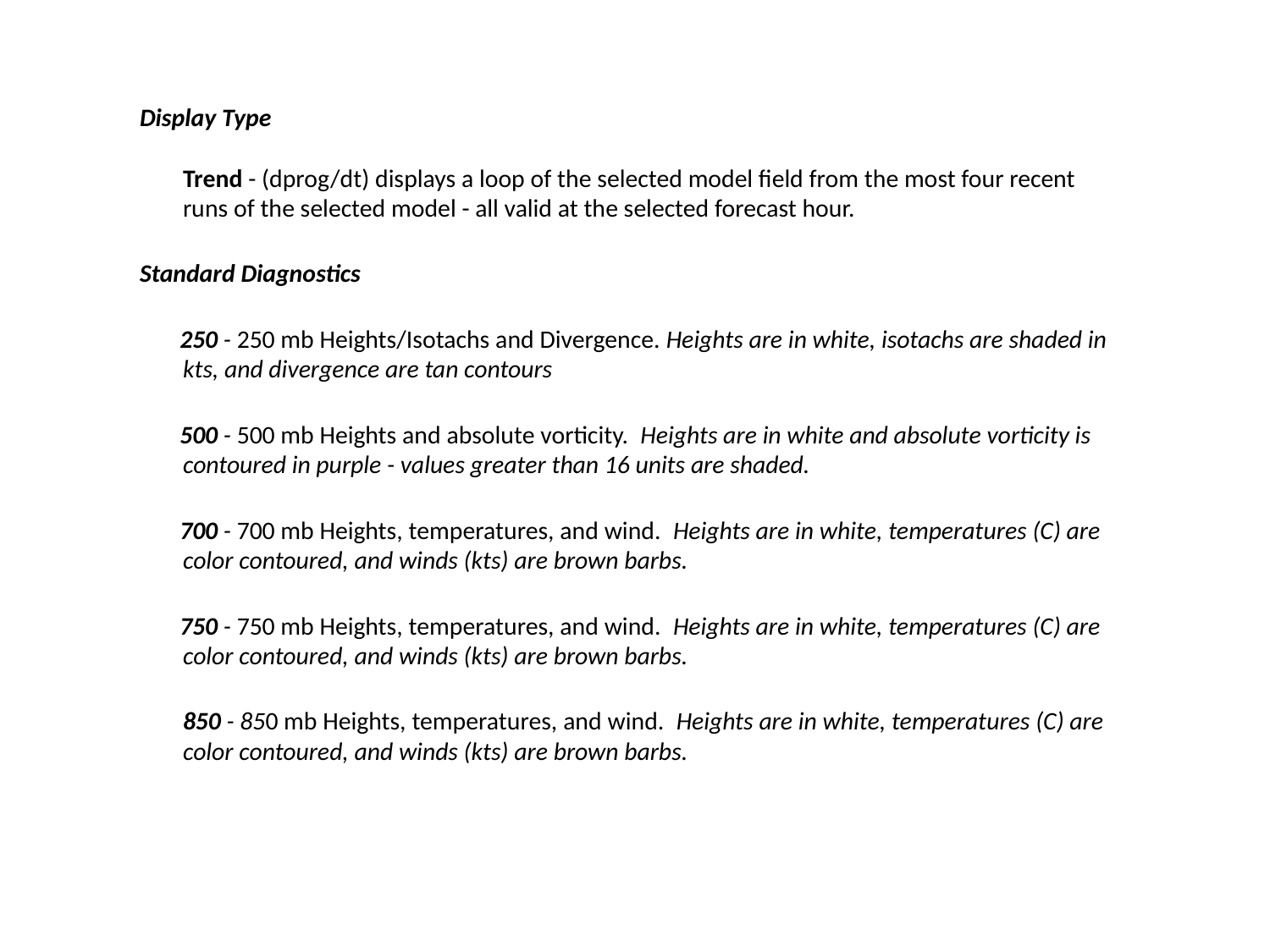

Display Type
Trend - (dprog/dt) displays a loop of the selected model field from the most four recent runs of the selected model - all valid at the selected forecast hour.
Standard Diagnostics
       250 - 250 mb Heights/Isotachs and Divergence. Heights are in white, isotachs are shaded in kts, and divergence are tan contours
       500 - 500 mb Heights and absolute vorticity.  Heights are in white and absolute vorticity is contoured in purple - values greater than 16 units are shaded.
       700 - 700 mb Heights, temperatures, and wind.  Heights are in white, temperatures (C) are color contoured, and winds (kts) are brown barbs.
       750 - 750 mb Heights, temperatures, and wind.  Heights are in white, temperatures (C) are color contoured, and winds (kts) are brown barbs.
850 - 850 mb Heights, temperatures, and wind.  Heights are in white, temperatures (C) are color contoured, and winds (kts) are brown barbs.